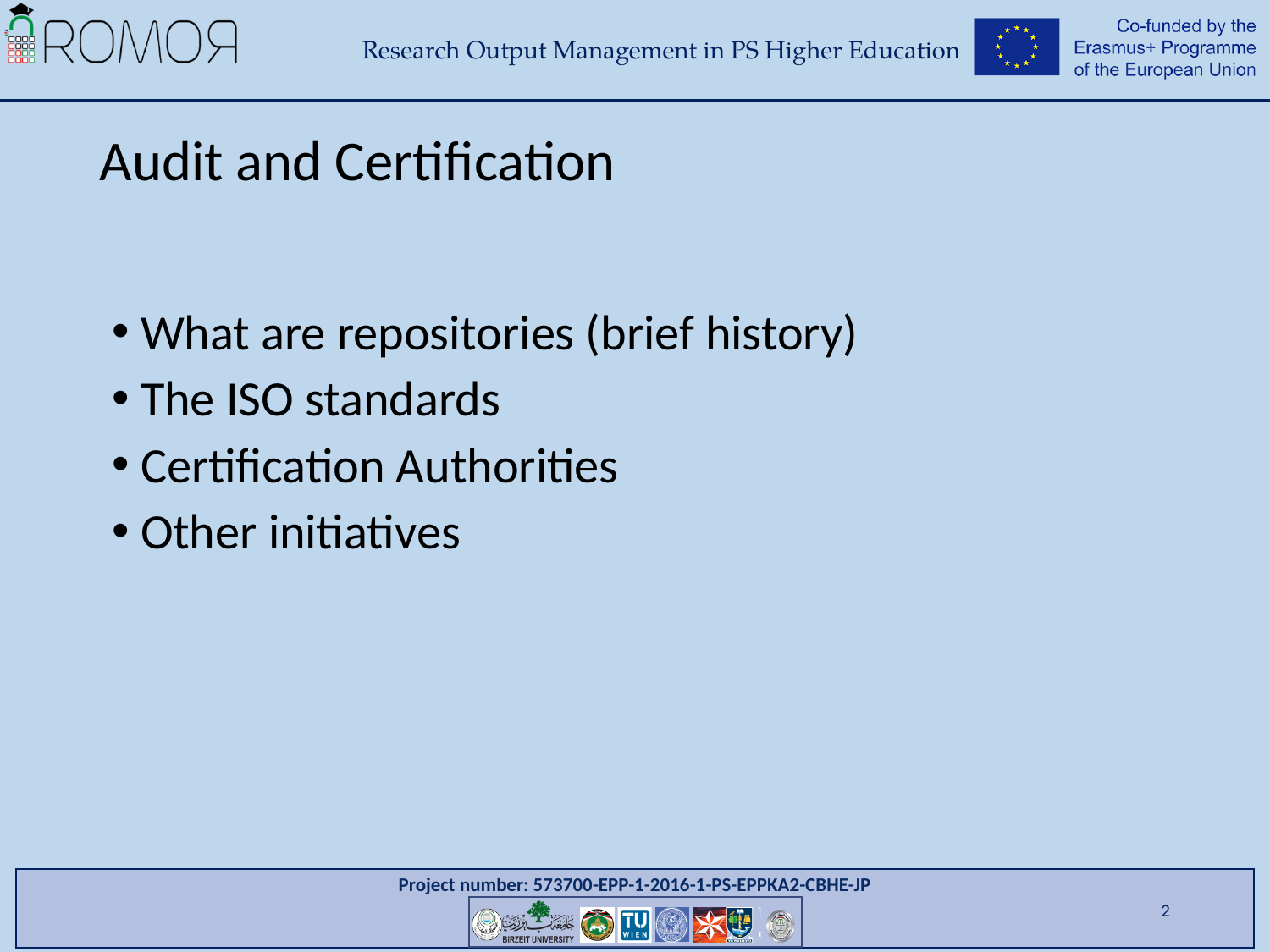

# Audit and Certification

 What are repositories (brief history)
 The ISO standards
 Certification Authorities
 Other initiatives
2